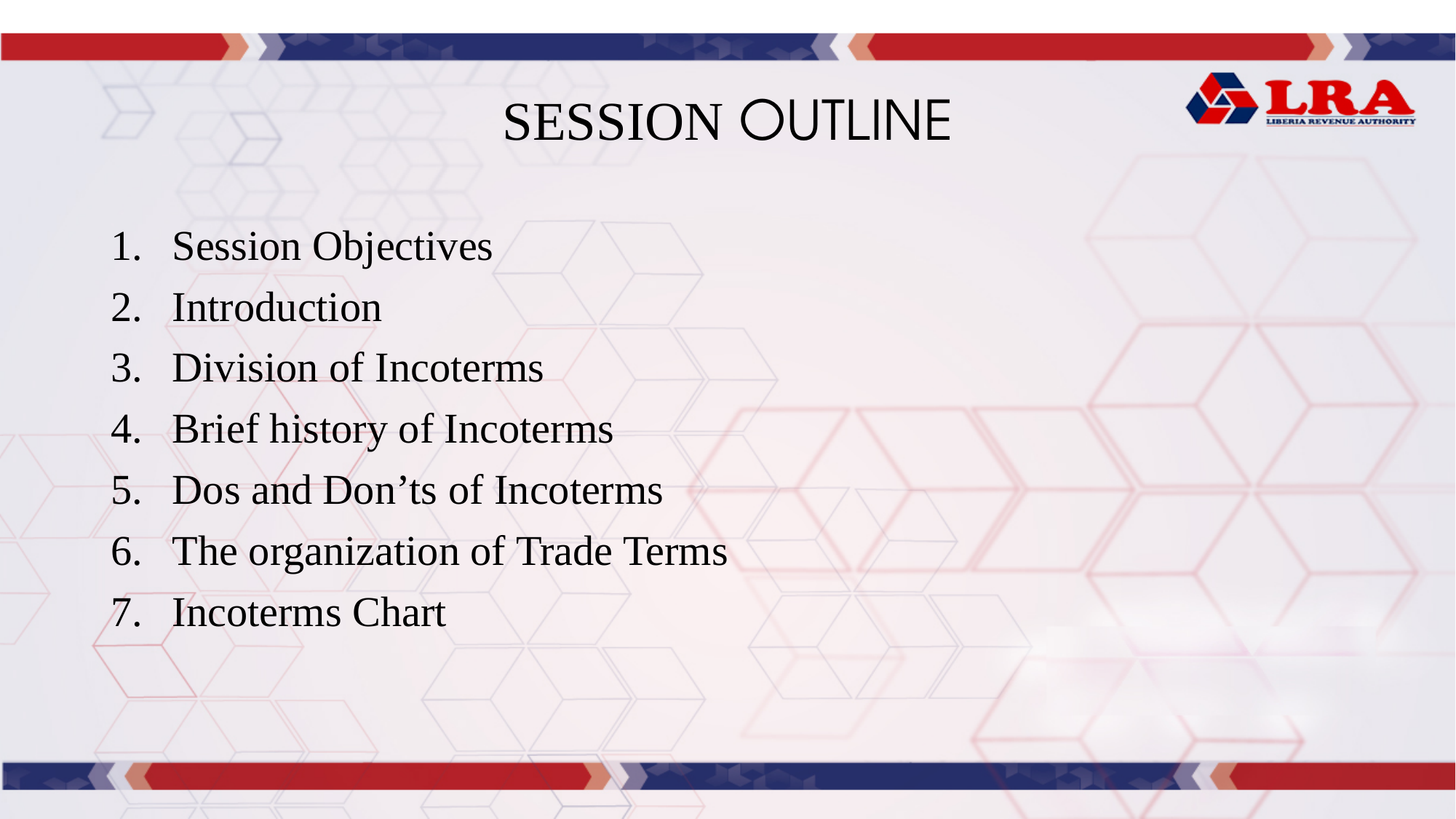

# SESSION OUTLINE
Session Objectives
Introduction
Division of Incoterms
Brief history of Incoterms
Dos and Don’ts of Incoterms
The organization of Trade Terms
Incoterms Chart